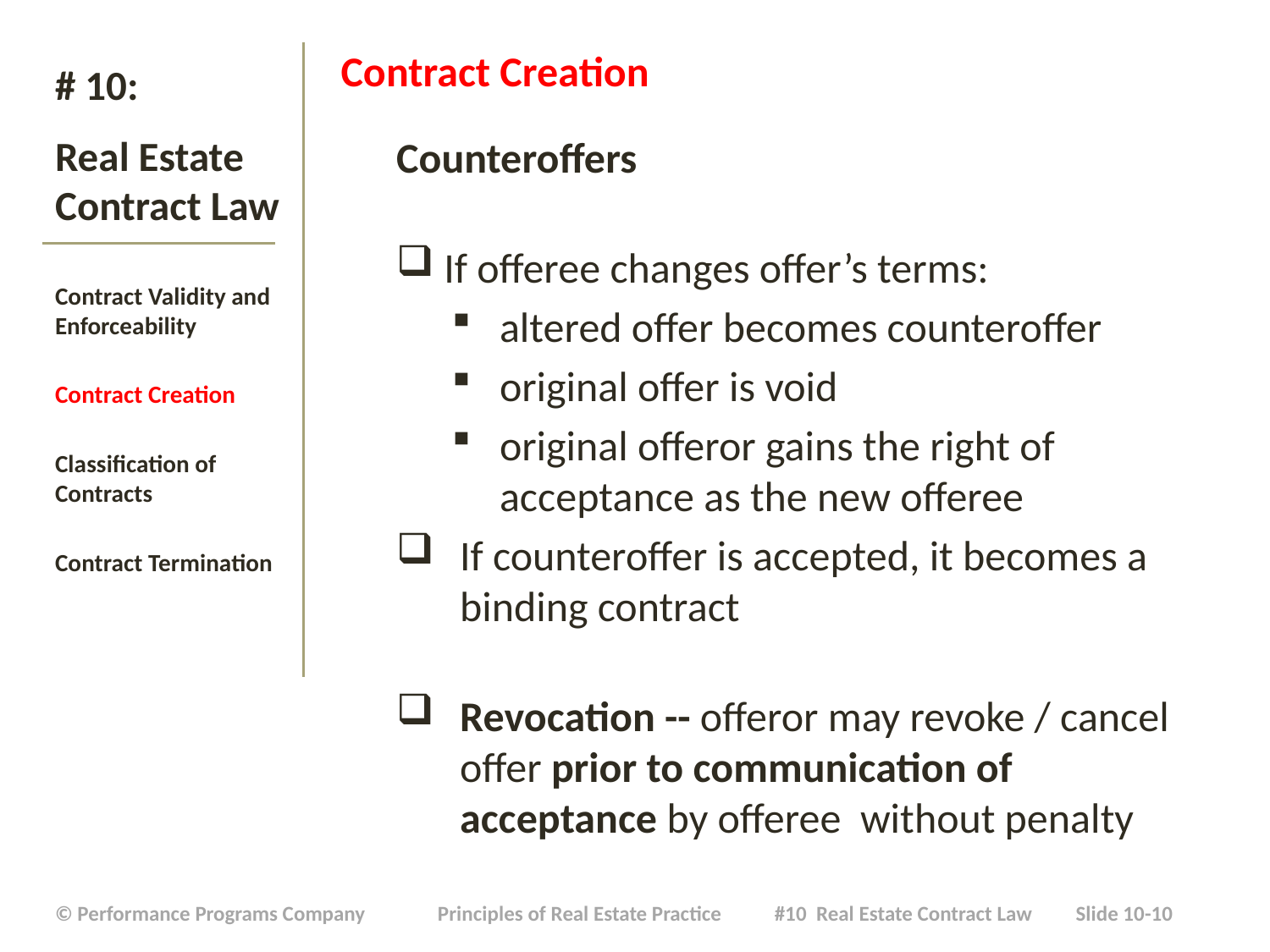

Contract Creation

Counteroffers
If offeree changes offer’s terms:
altered offer becomes counteroffer
original offer is void
original offeror gains the right of acceptance as the new offeree
If counteroffer is accepted, it becomes a binding contract
Revocation -- offeror may revoke / cancel offer prior to communication of acceptance by offeree  without penalty
# # 10: Real Estate Contract Law

Contract Validity and Enforceability

Contract Creation

Classification of Contracts

Contract Termination

| © Performance Programs Company Principles of Real Estate Practice #10 Real Estate Contract Law Slide 10-10 |
| --- |